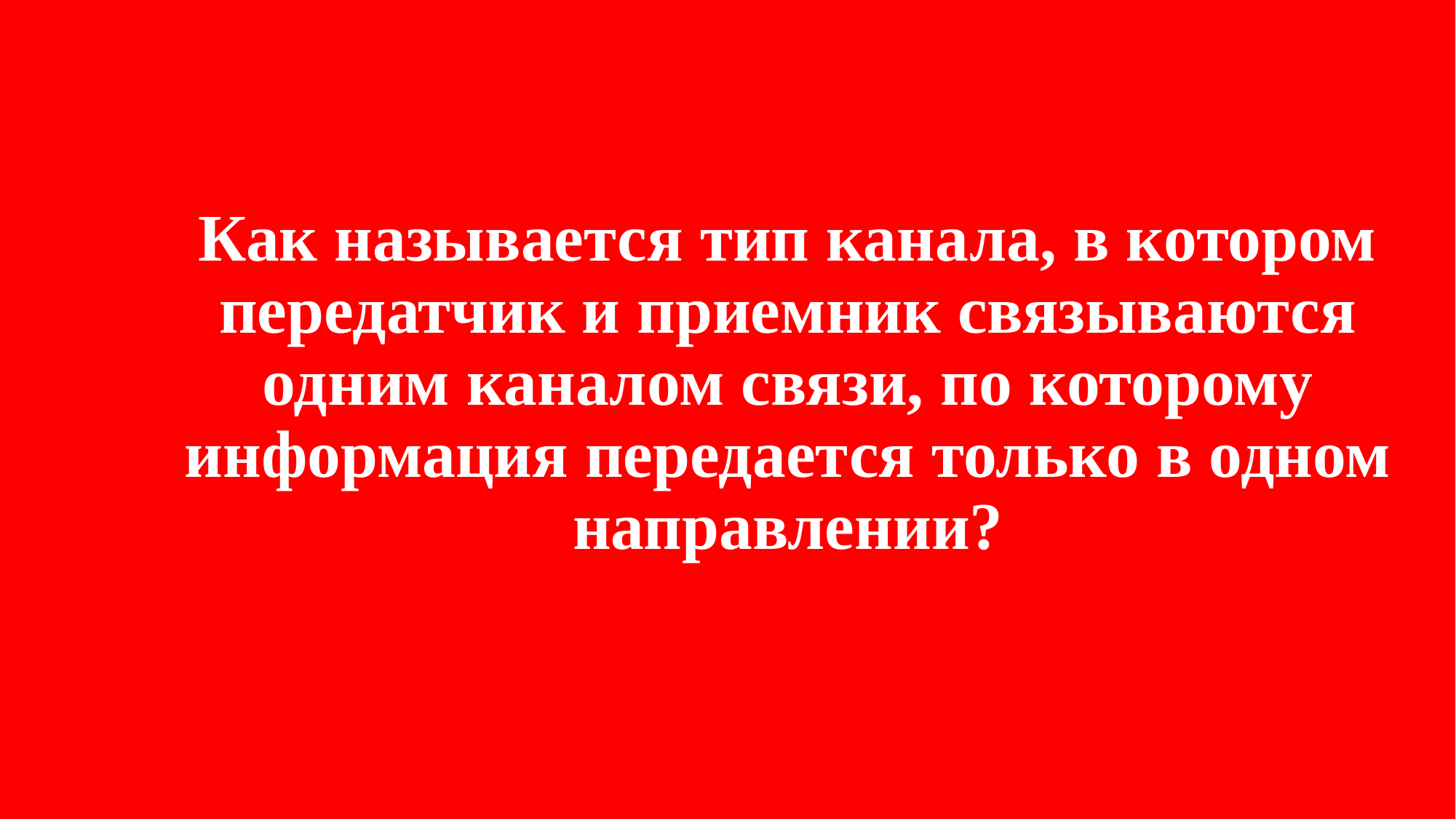

# Как называется тип канала, в котором передатчик и приемник связываются одним каналом связи, по которому информация передается только в одном направлении?